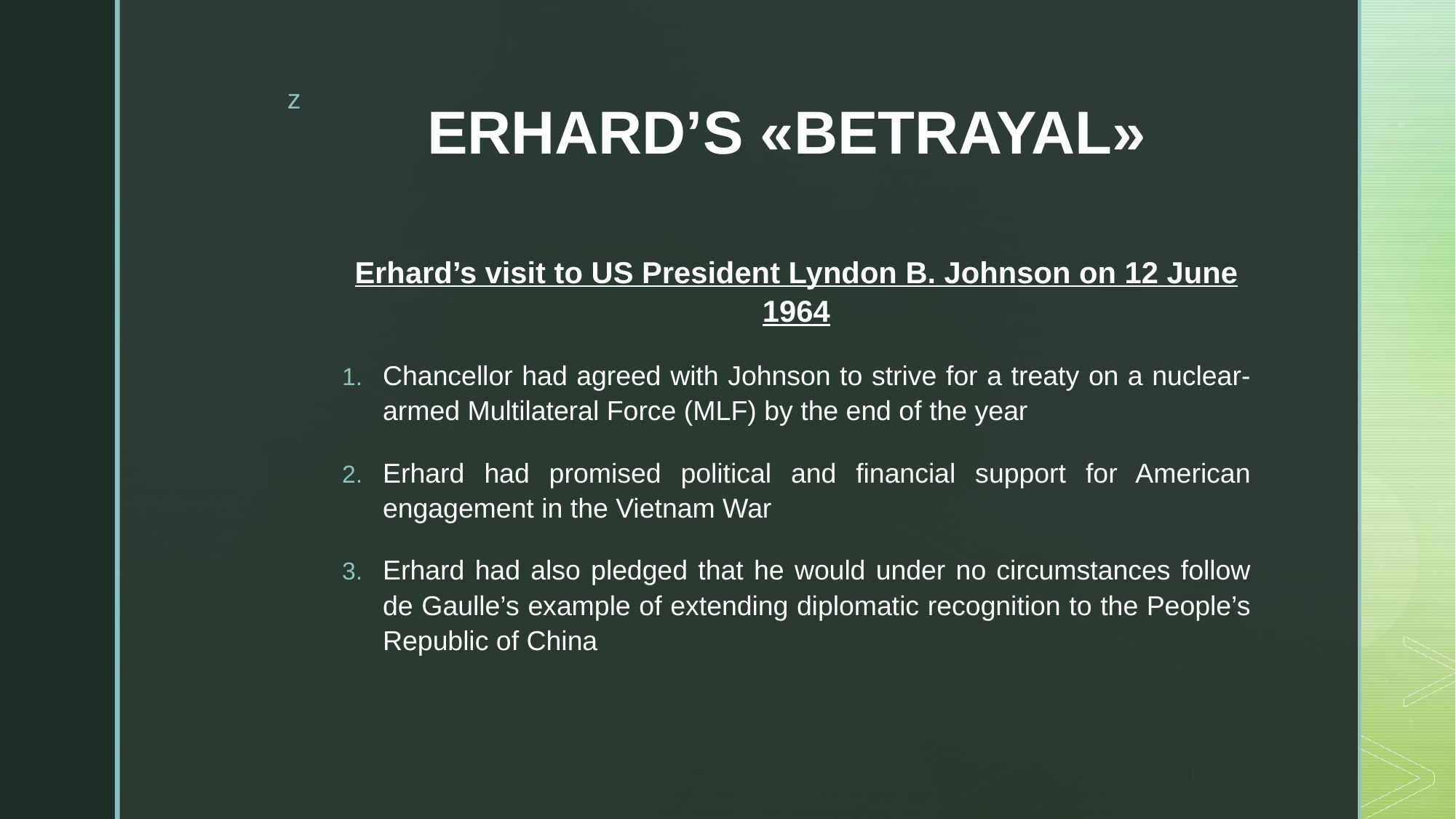

# ERHARD’S «BETRAYAL»
Erhard’s visit to US President Lyndon B. Johnson on 12 June 1964
Chancellor had agreed with Johnson to strive for a treaty on a nuclear-armed Multilateral Force (MLF) by the end of the year
Erhard had promised political and financial support for American engagement in the Vietnam War
Erhard had also pledged that he would under no circumstances follow de Gaulle’s example of extending diplomatic recognition to the People’s Republic of China